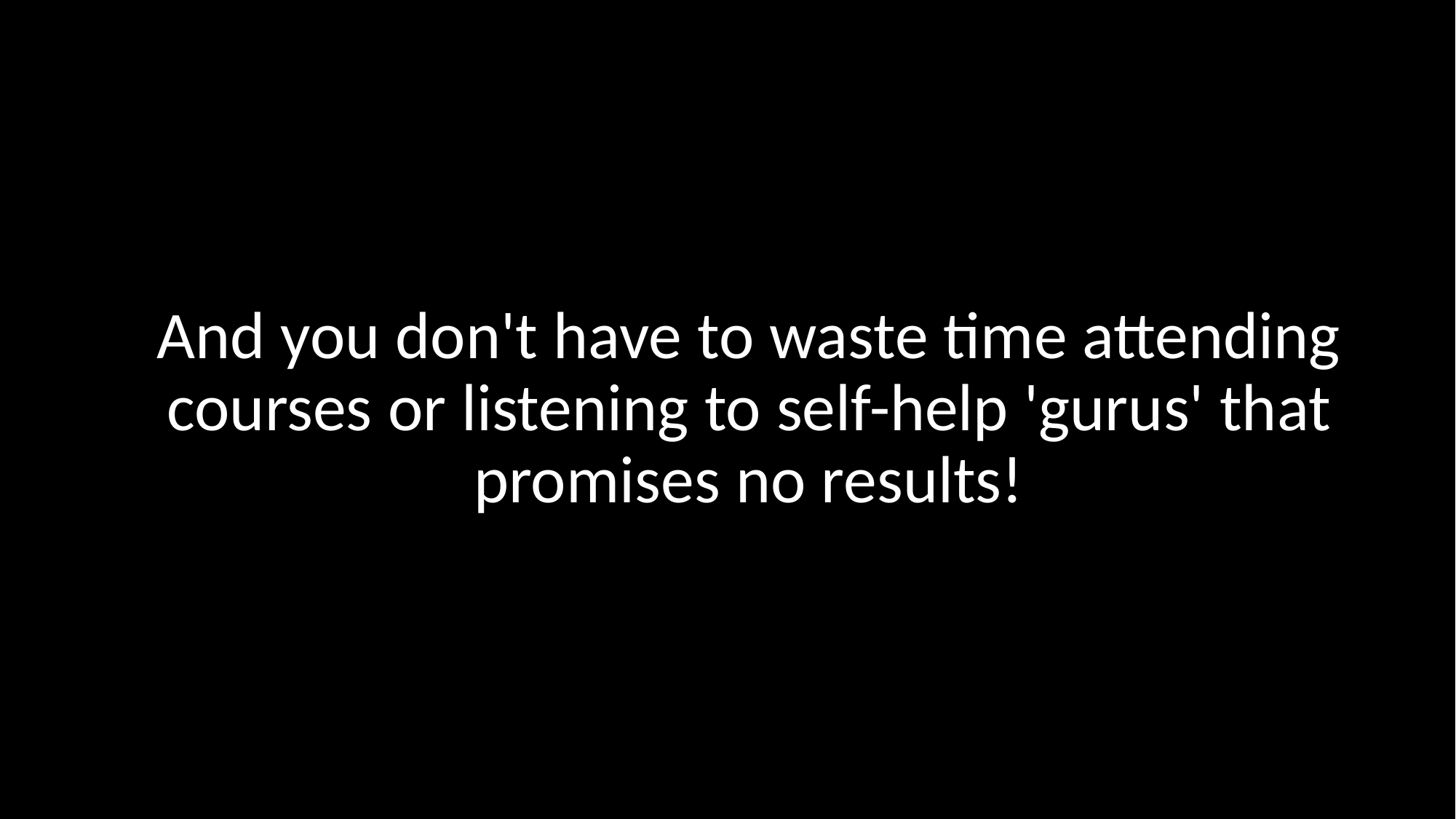

And you don't have to waste time attending courses or listening to self-help 'gurus' that promises no results!